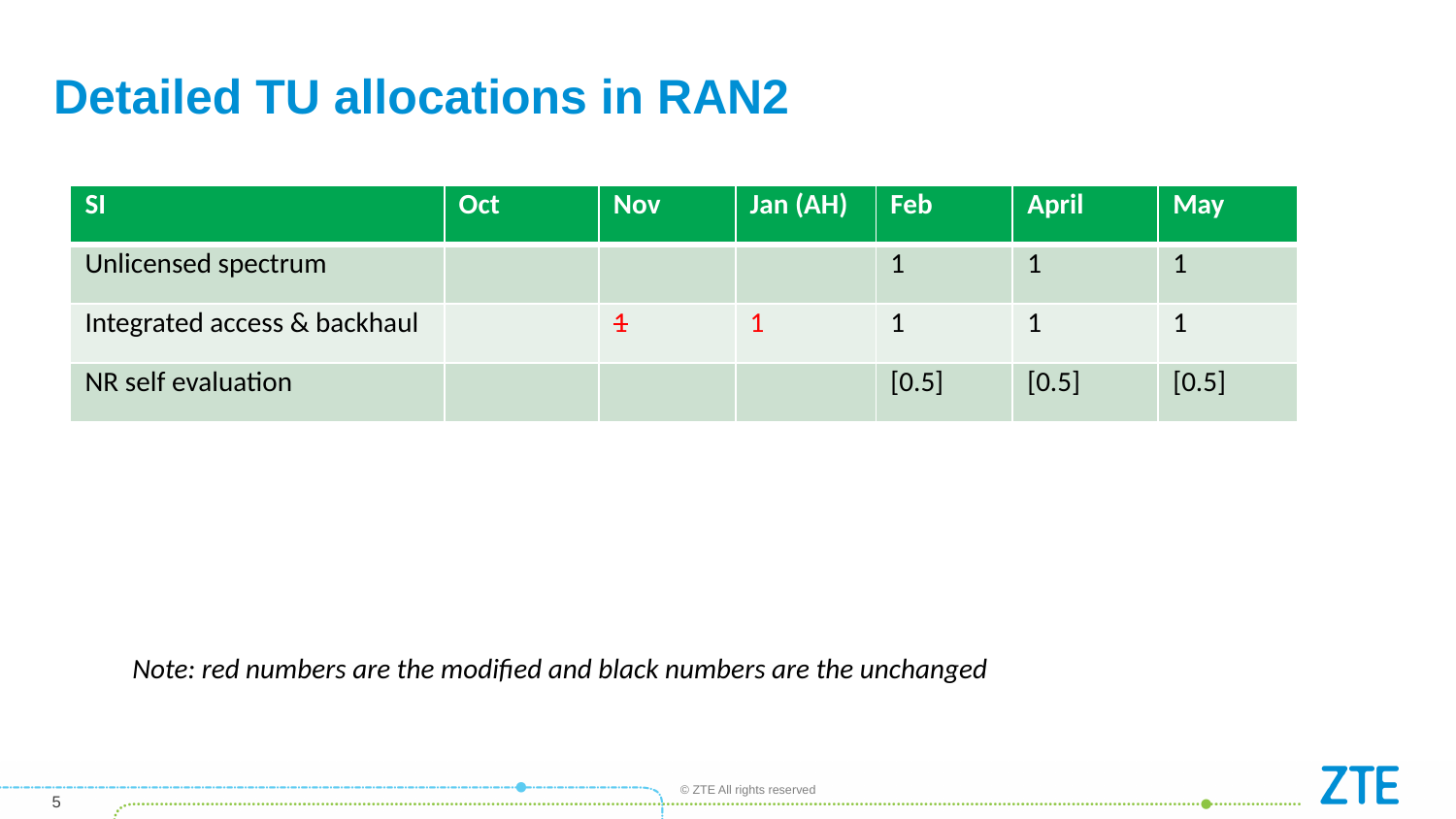

# Detailed TU allocations in RAN2
| SI | Oct | Nov | Jan (AH) | Feb | April | May |
| --- | --- | --- | --- | --- | --- | --- |
| Unlicensed spectrum |  |  |  | 1 | 1 | 1 |
| Integrated access & backhaul |  | 1 | 1 | 1 | 1 | 1 |
| NR self evaluation |  |  |  | [0.5] | [0.5] | [0.5] |
Note: red numbers are the modified and black numbers are the unchanged